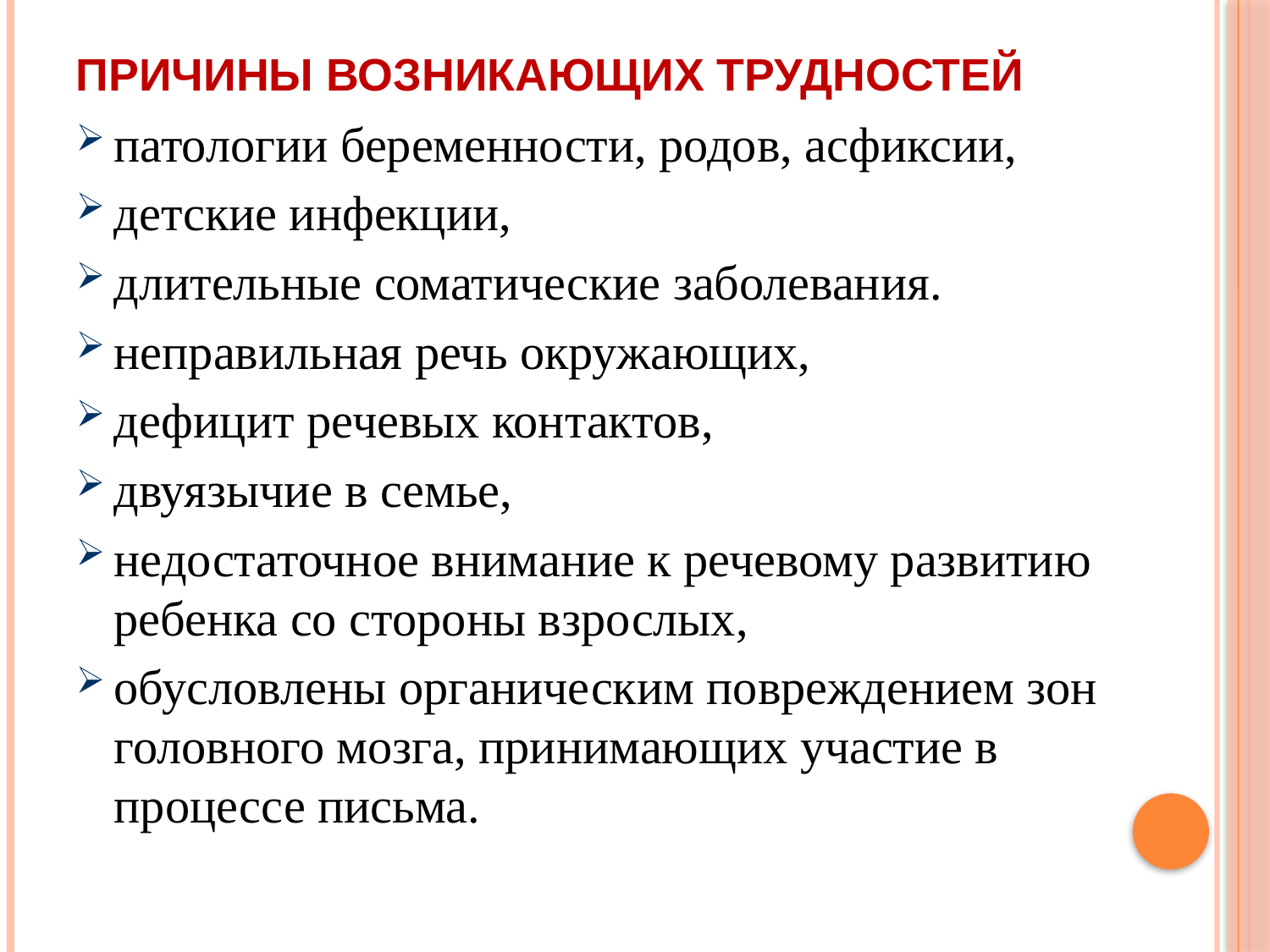

# Причины возникающих трудностей
патологии беременности, родов, асфиксии,
детские инфекции,
длительные соматические заболевания.
неправильная речь окружающих,
дефицит речевых контактов,
двуязычие в семье,
недостаточное внимание к речевому развитию ребенка со стороны взрослых,
обусловлены органическим повреждением зон головного мозга, принимающих участие в процессе письма.